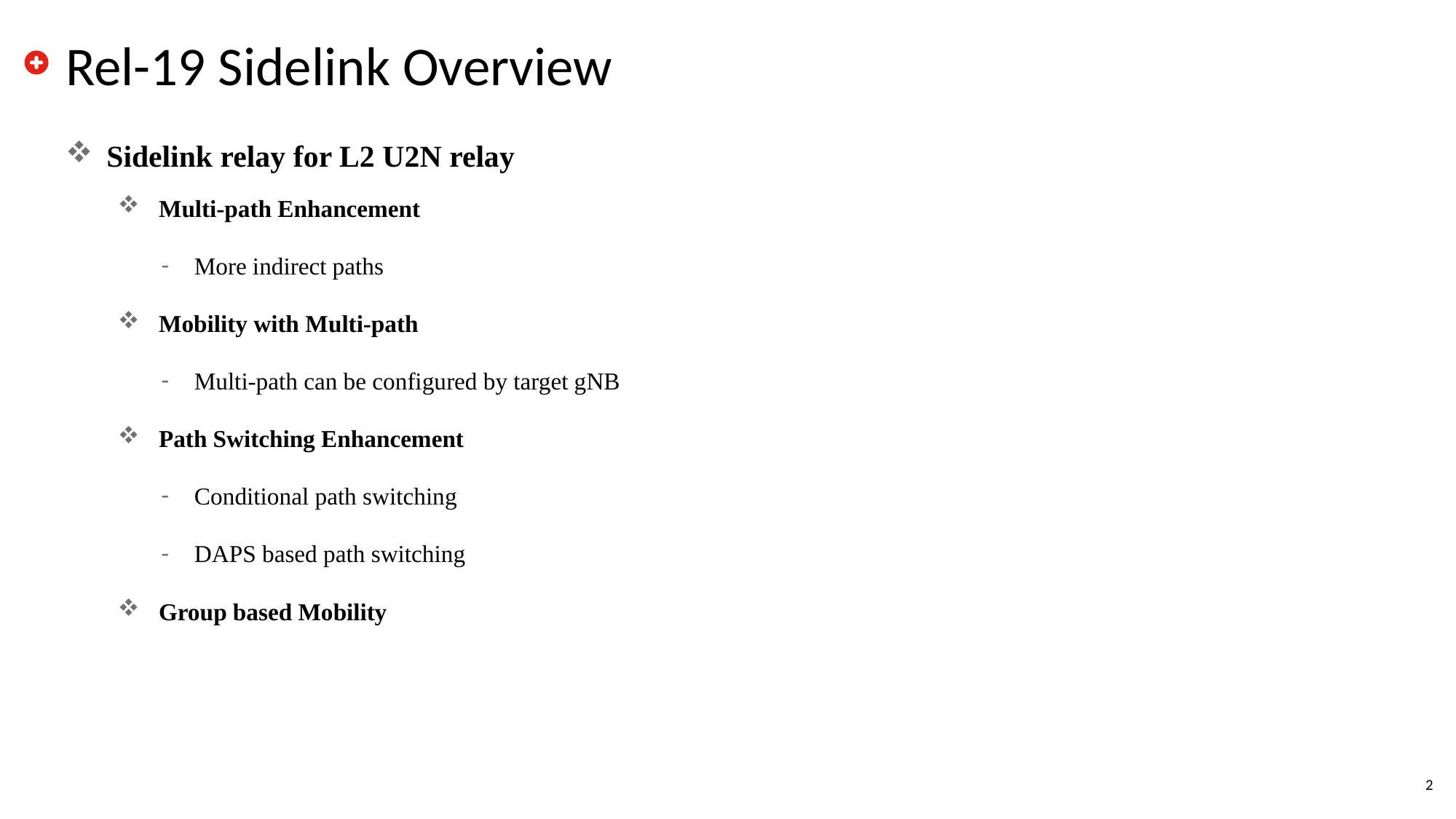

# Rel-19 Sidelink Overview
Sidelink relay for L2 U2N relay
Multi-path Enhancement
More indirect paths
Mobility with Multi-path
Multi-path can be configured by target gNB
Path Switching Enhancement
Conditional path switching
DAPS based path switching
Group based Mobility